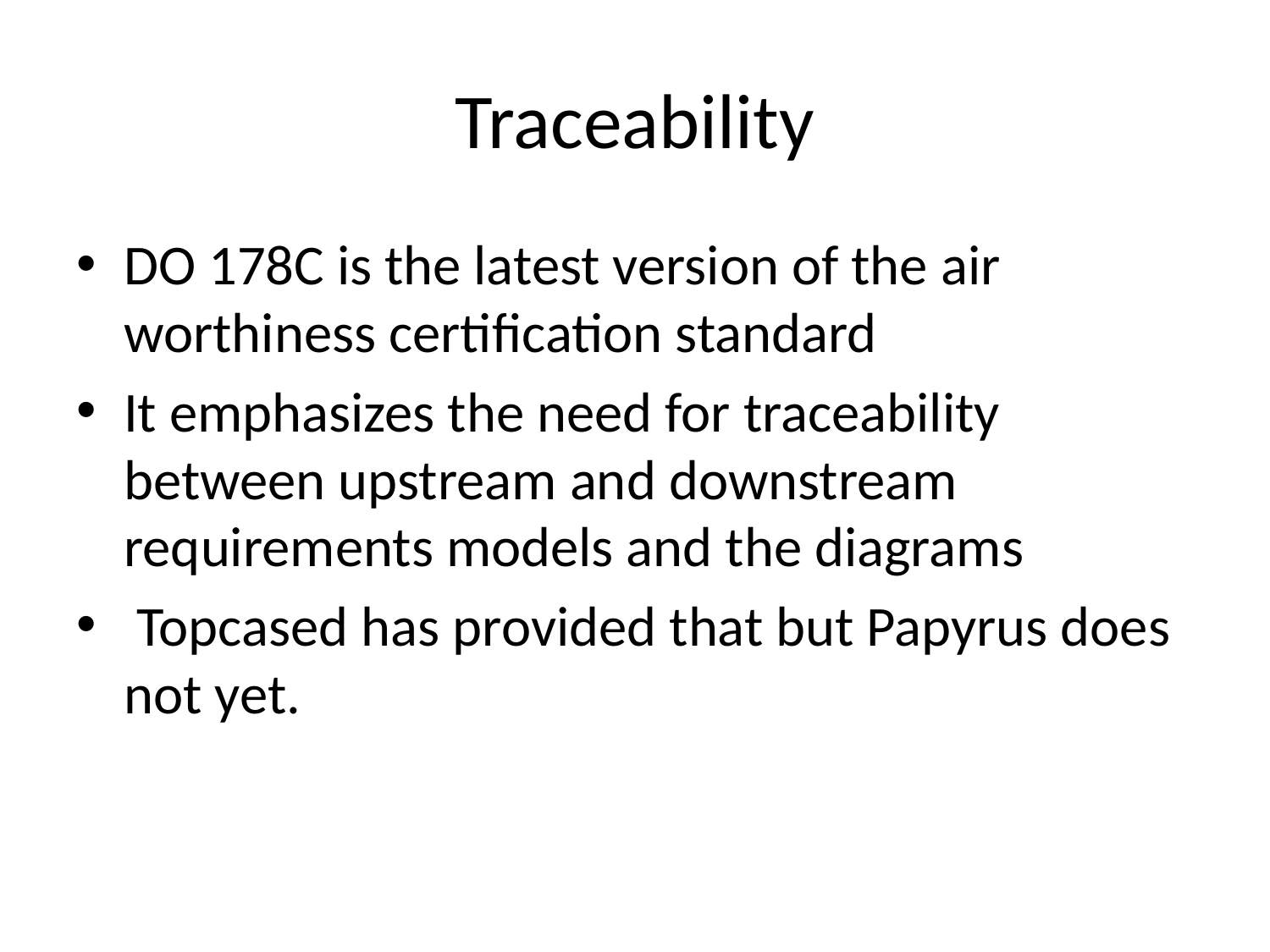

# Traceability
DO 178C is the latest version of the air worthiness certification standard
It emphasizes the need for traceability between upstream and downstream requirements models and the diagrams
 Topcased has provided that but Papyrus does not yet.